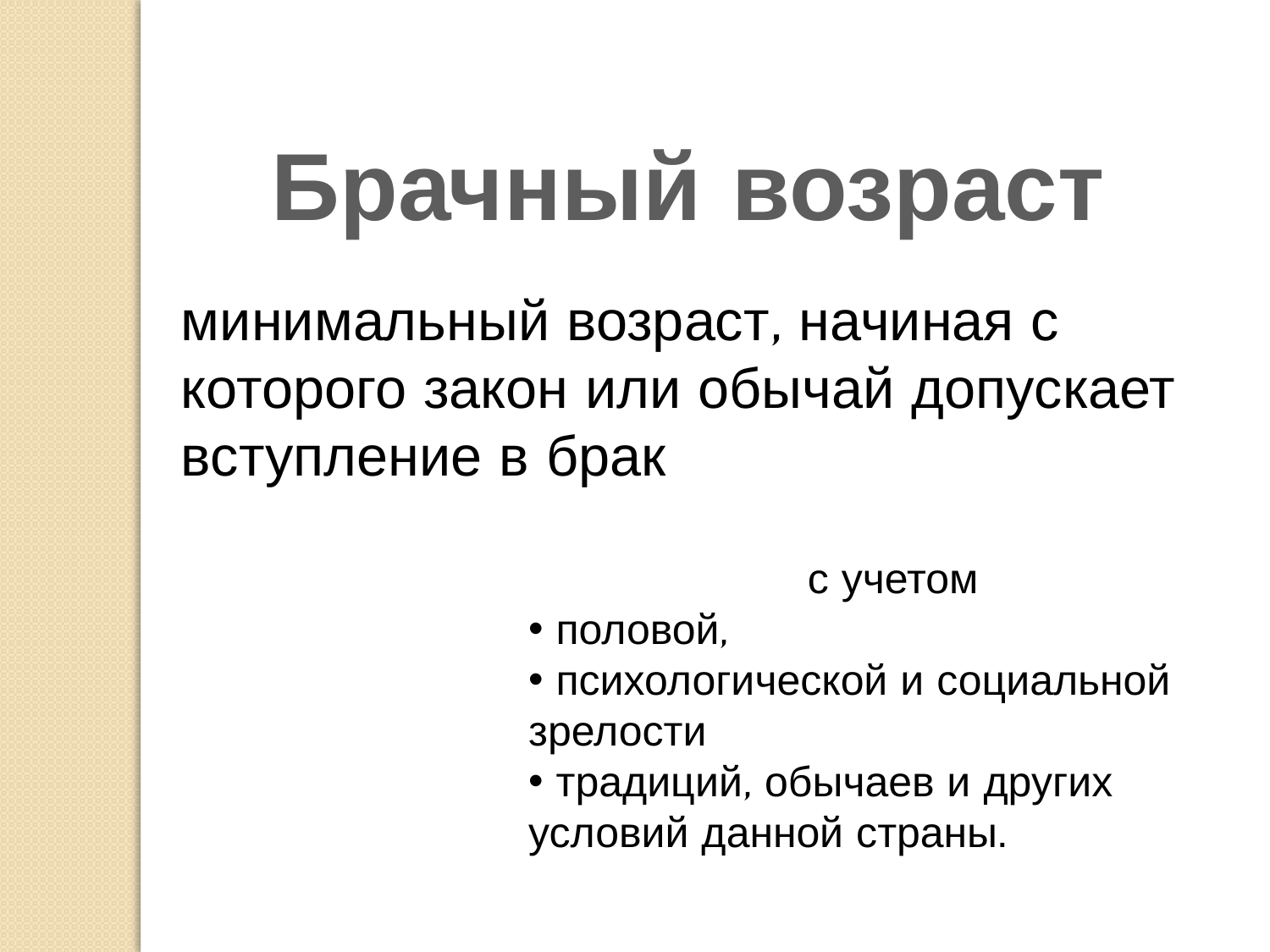

Брачный возраст
минимальный возраст, начиная с которого закон или обычай допускает вступление в брак
с учетом
 половой,
 психологической и социальной зрелости
 традиций, обычаев и других условий данной страны.